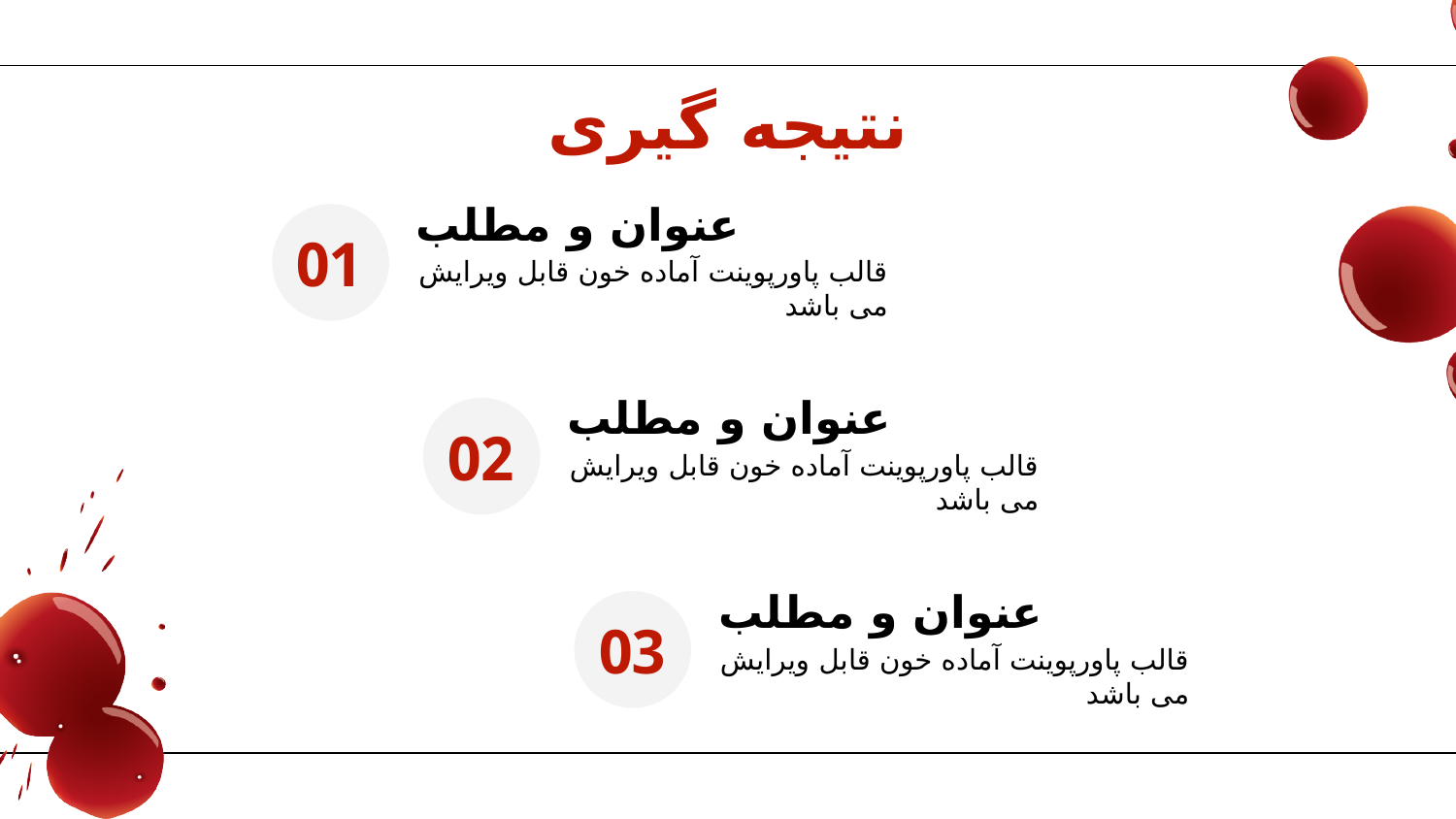

# نتیجه گیری
عنوان و مطلب

01
قالب پاورپوینت آماده خون قابل ویرایش می باشد
عنوان و مطلب

02
قالب پاورپوینت آماده خون قابل ویرایش می باشد
عنوان و مطلب

03
قالب پاورپوینت آماده خون قابل ویرایش می باشد